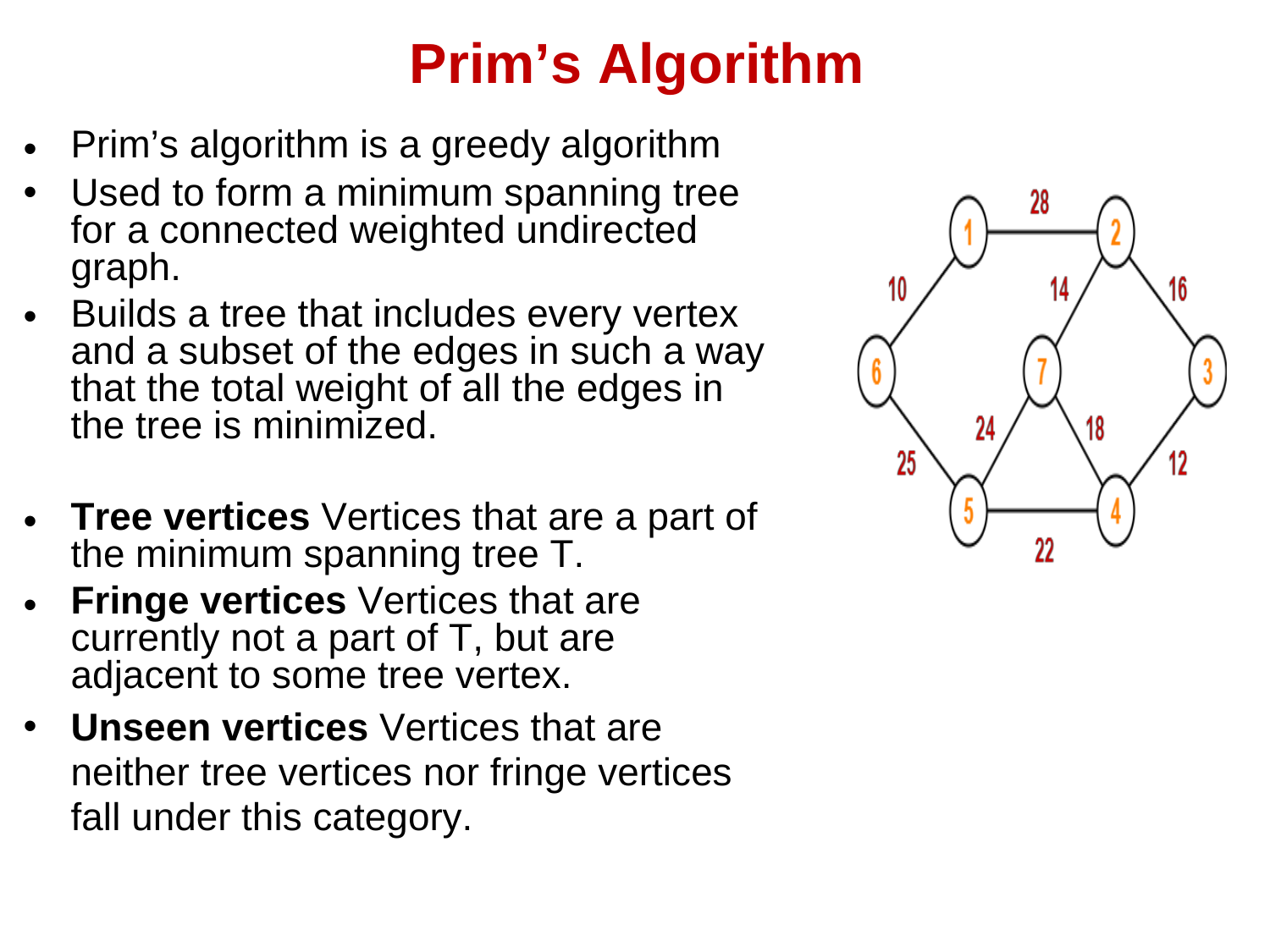

Prim’s Algorithm
Prim’s algorithm is a greedy algorithm
Used to form a minimum spanning tree for a connected weighted undirected graph.
Builds a tree that includes every vertex and a subset of the edges in such a way that the total weight of all the edges in the tree is minimized.
•
•

•
•
Tree vertices Vertices that are a part of the minimum spanning tree T.
Fringe vertices Vertices that are currently not a part of T, but are adjacent to some tree vertex.
Unseen vertices Vertices that are
neither tree vertices nor fringe vertices
fall under this category.
•
•